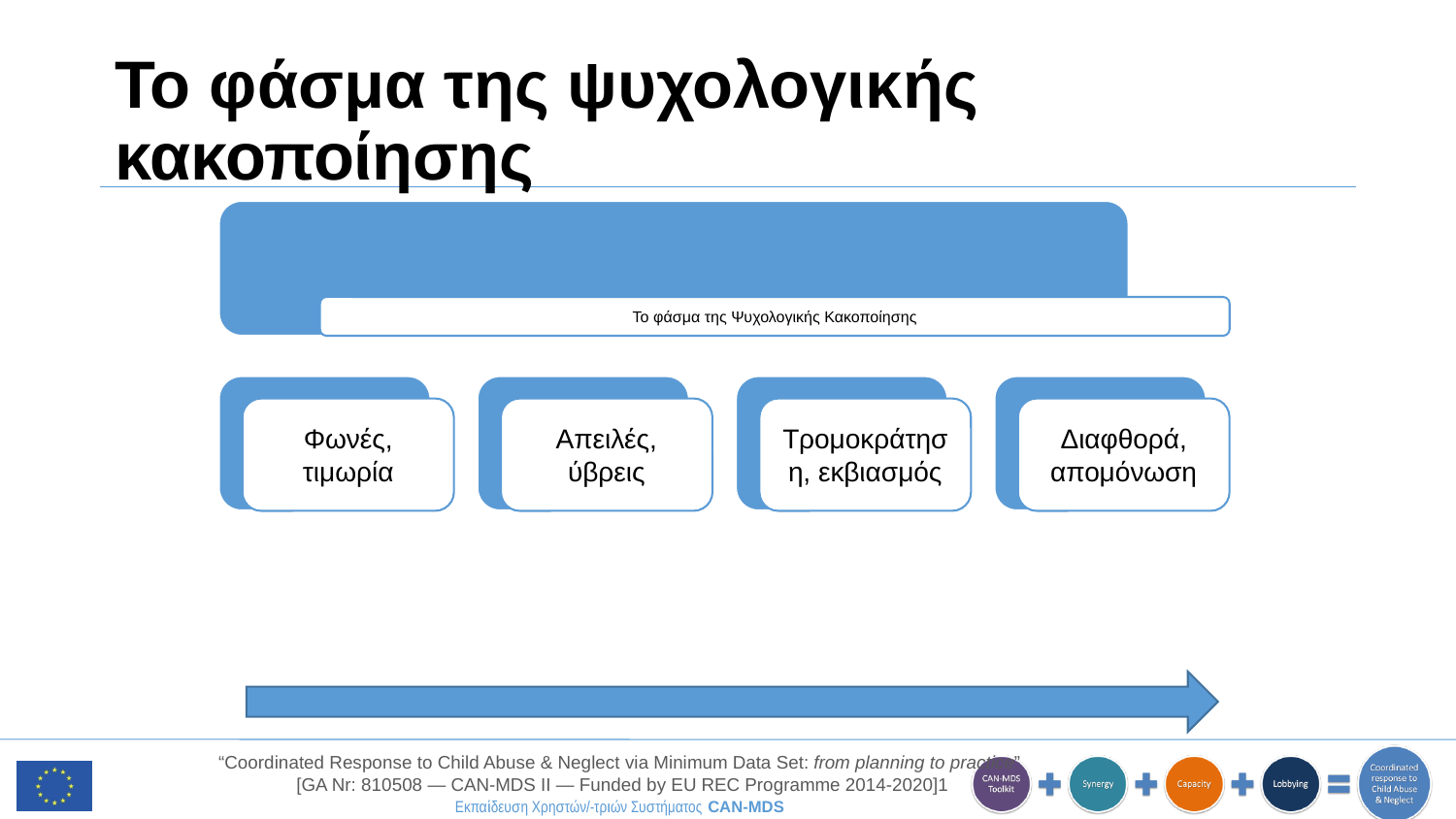

# Το φάσμα της ψυχολογικής κακοποίησης
Το φάσμα της Ψυχολογικής Κακοποίησης
Φωνές, τιμωρία
Απειλές, ύβρεις
Διαφθορά, απομόνωση
Τρομοκράτηση, εκβιασμός